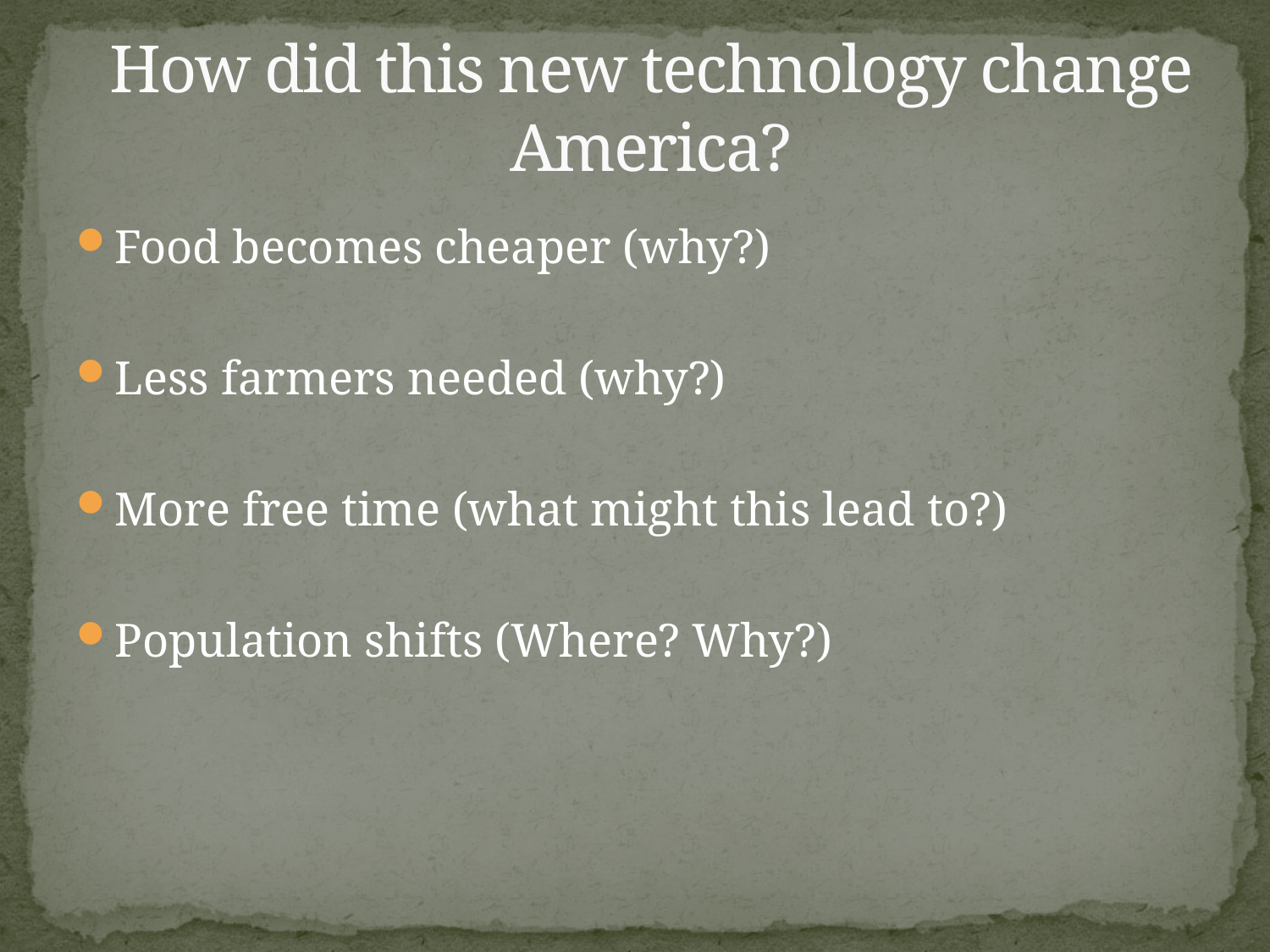

# How did this new technology change America?
Food becomes cheaper (why?)

Less farmers needed (why?)

More free time (what might this lead to?)

Population shifts (Where? Why?)